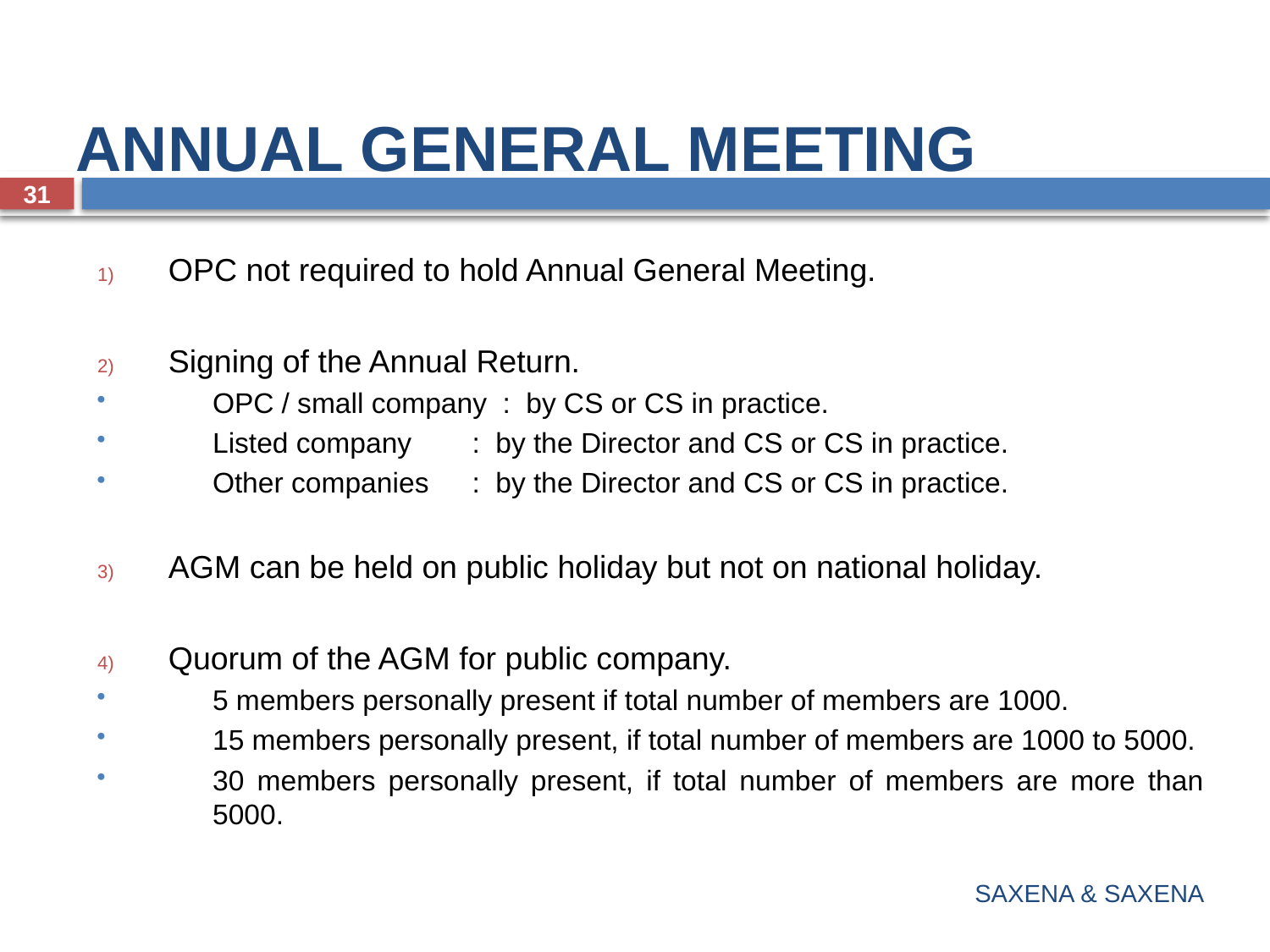

# ANNUAL GENERAL MEETING
31
OPC not required to hold Annual General Meeting.

Signing of the Annual Return.
OPC / small company  :  by CS or CS in practice.
Listed company	   :  by the Director and CS or CS in practice.
Other companies	   :  by the Director and CS or CS in practice.

AGM can be held on public holiday but not on national holiday.

Quorum of the AGM for public company.
5 members personally present if total number of members are 1000.
15 members personally present, if total number of members are 1000 to 5000.
30 members personally present, if total number of members are more than 5000.
SAXENA & SAXENA